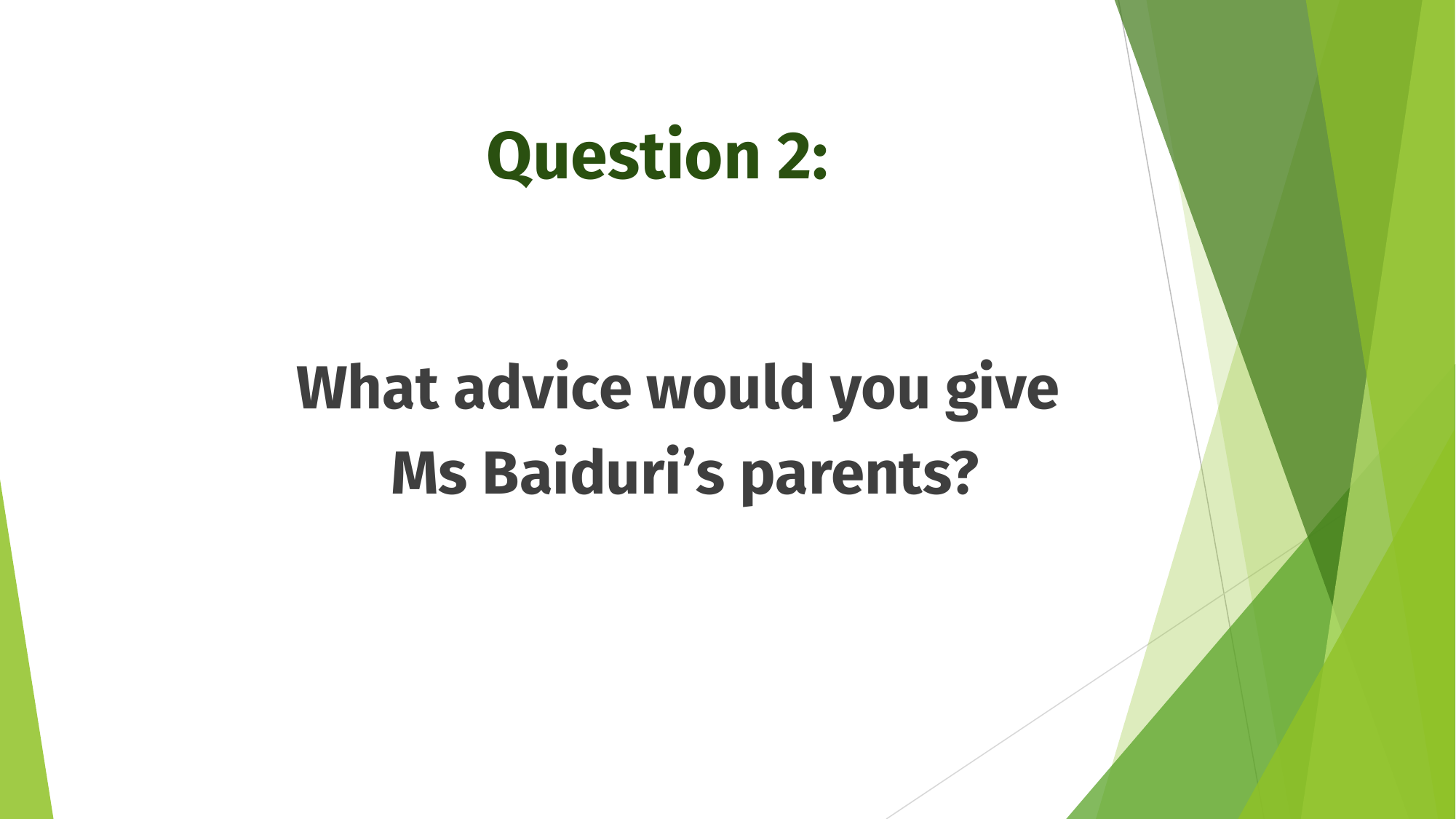

# Question 2:

What advice would you give
Ms Baiduri’s parents?